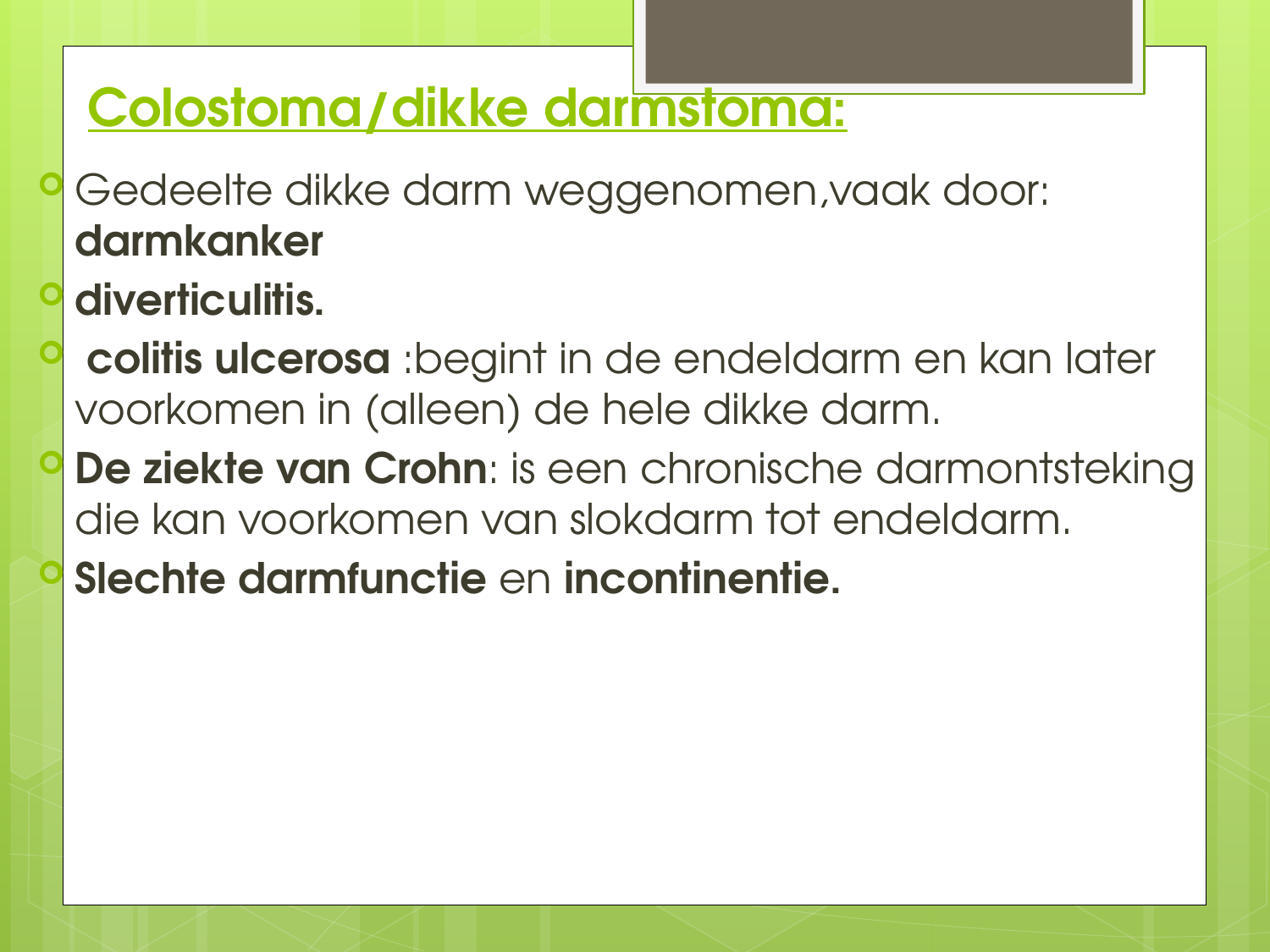

# Colostoma/dikke darmstoma:
Gedeelte dikke darm weggenomen,vaak door: darmkanker
diverticulitis.
 colitis ulcerosa :begint in de endeldarm en kan later voorkomen in (alleen) de hele dikke darm.
De ziekte van Crohn: is een chronische darmontsteking die kan voorkomen van slokdarm tot endeldarm.
Slechte darmfunctie en incontinentie.